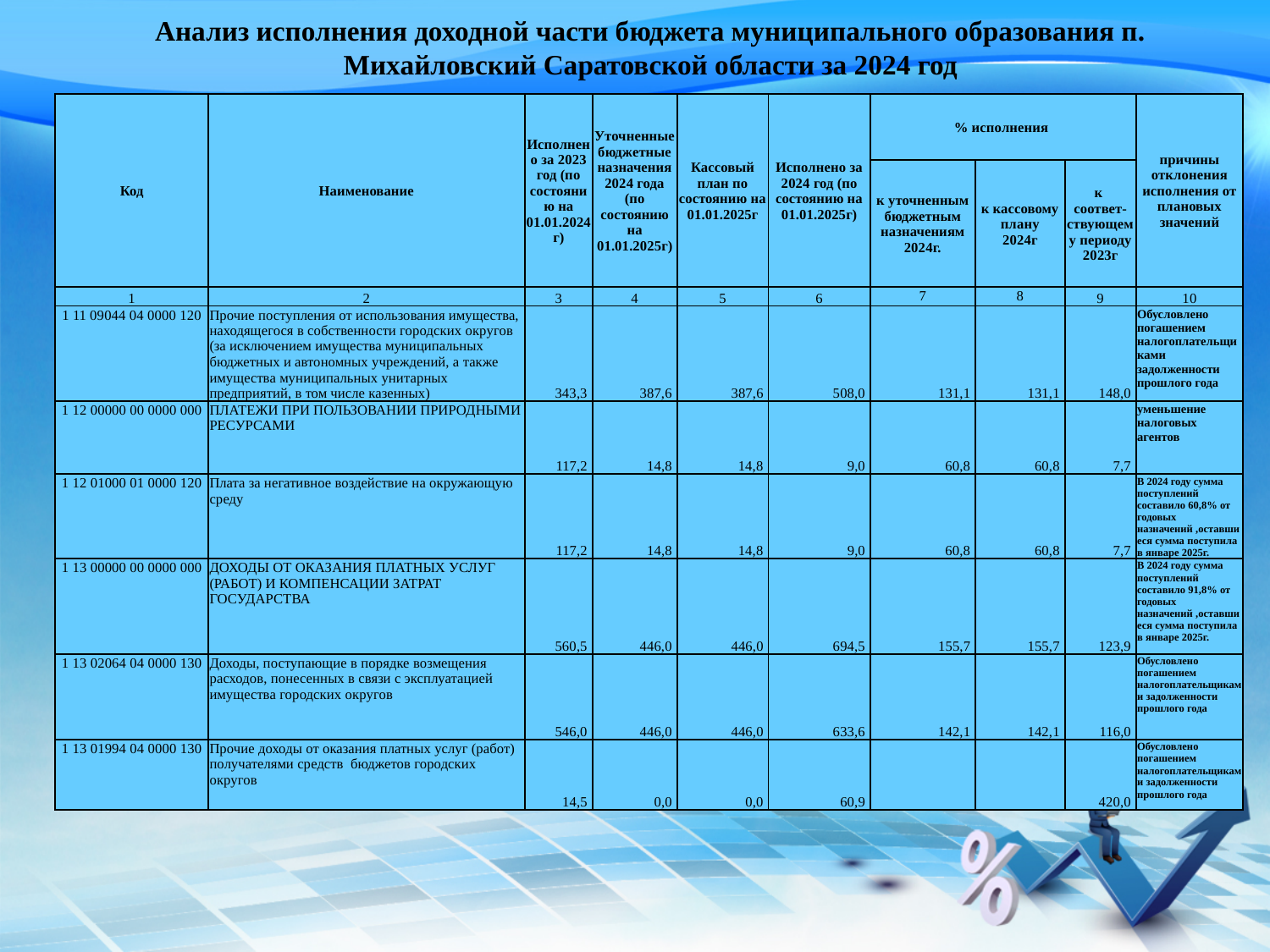

# Анализ исполнения доходной части бюджета муниципального образования п. Михайловский Саратовской области за 2024 год
| Код | Наименование | Исполнено за 2023 год (по состоянию на 01.01.2024г) | Уточненные бюджетные назначения 2024 года (по состоянию на 01.01.2025г) | Кассовый план по состоянию на 01.01.2025г | Исполнено за 2024 год (по состоянию на 01.01.2025г) | % исполнения |  |  | причины отклонения исполнения от плановых значений |
| --- | --- | --- | --- | --- | --- | --- | --- | --- | --- |
|  |  |  |  |  |  | к уточненным бюджетным назначениям 2024г. | к кассовому плану 2024г | к соответ-ствующему периоду 2023г |  |
| 1 | 2 | 3 | 4 | 5 | 6 | 7 | 8 | 9 | 10 |
| 1 11 09044 04 0000 120 | Прочие поступления от использования имущества, находящегося в собственности городских округов (за исключением имущества муниципальных бюджетных и автономных учреждений, а также имущества муниципальных унитарных предприятий, в том числе казенных) | 343,3 | 387,6 | 387,6 | 508,0 | 131,1 | 131,1 | 148,0 | Обусловлено погашением налогоплательщиками задолженности прошлого года |
| 1 12 00000 00 0000 000 | ПЛАТЕЖИ ПРИ ПОЛЬЗОВАНИИ ПРИРОДНЫМИ РЕСУРСАМИ | 117,2 | 14,8 | 14,8 | 9,0 | 60,8 | 60,8 | 7,7 | уменьшение налоговых агентов |
| 1 12 01000 01 0000 120 | Плата за негативное воздействие на окружающую среду | 117,2 | 14,8 | 14,8 | 9,0 | 60,8 | 60,8 | 7,7 | В 2024 году сумма поступлений составило 60,8% от годовых назначений ,оставшиеся сумма поступила в январе 2025г. |
| 1 13 00000 00 0000 000 | ДОХОДЫ ОТ ОКАЗАНИЯ ПЛАТНЫХ УСЛУГ (РАБОТ) И КОМПЕНСАЦИИ ЗАТРАТ ГОСУДАРСТВА | 560,5 | 446,0 | 446,0 | 694,5 | 155,7 | 155,7 | 123,9 | В 2024 году сумма поступлений составило 91,8% от годовых назначений ,оставшиеся сумма поступила в январе 2025г. |
| 1 13 02064 04 0000 130 | Доходы, поступающие в порядке возмещения расходов, понесенных в связи с эксплуатацией имущества городских округов | 546,0 | 446,0 | 446,0 | 633,6 | 142,1 | 142,1 | 116,0 | Обусловлено погашением налогоплательщиками задолженности прошлого года |
| 1 13 01994 04 0000 130 | Прочие доходы от оказания платных услуг (работ) получателями средств бюджетов городских округов | 14,5 | 0,0 | 0,0 | 60,9 |  |  | 420,0 | Обусловлено погашением налогоплательщиками задолженности прошлого года |